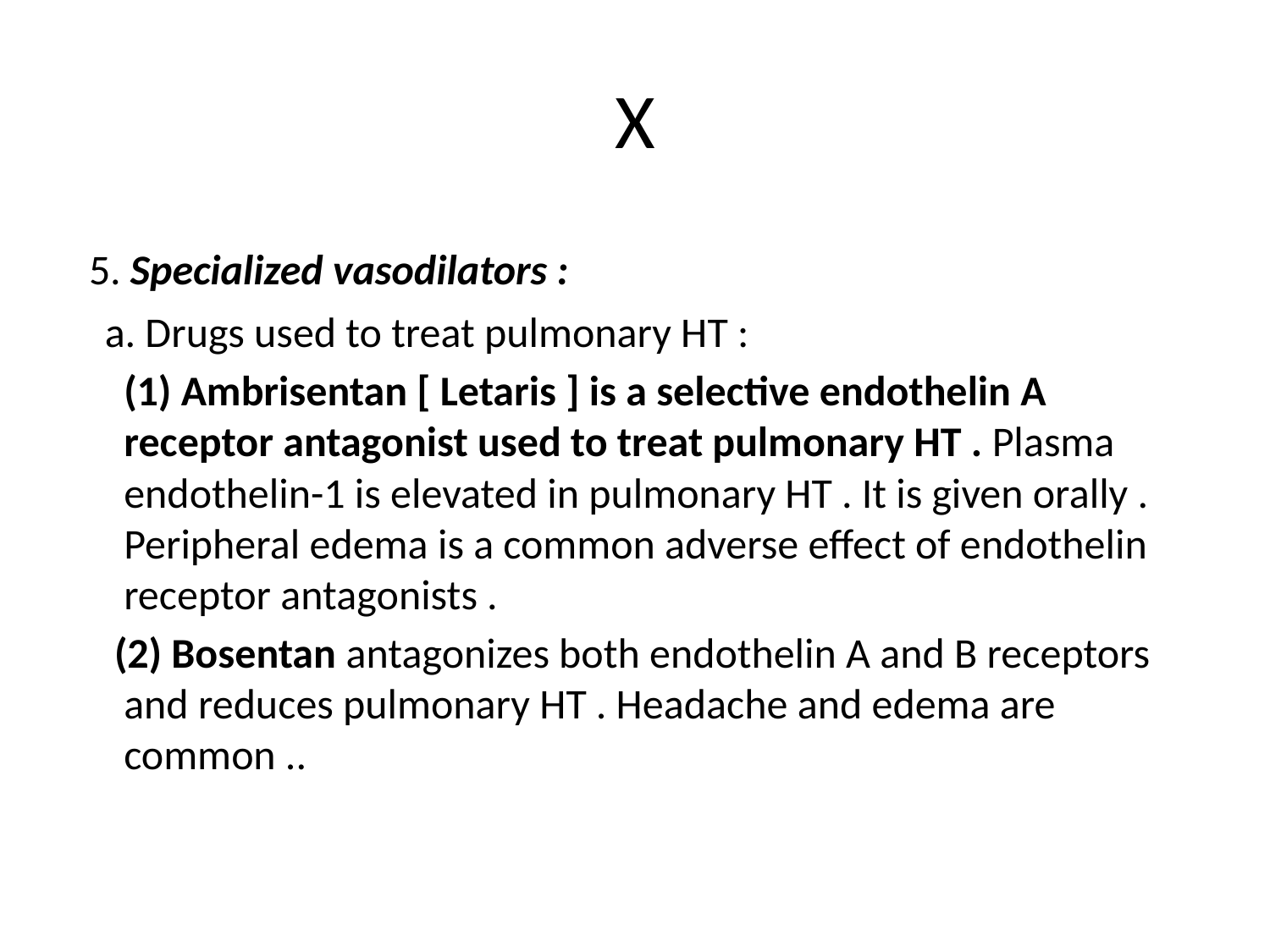

# X
 5. Specialized vasodilators :
   a. Drugs used to treat pulmonary HT :
     (1) Ambrisentan [ Letaris ] is a selective endothelin A receptor antagonist used to treat pulmonary HT . Plasma endothelin-1 is elevated in pulmonary HT . It is given orally . Peripheral edema is a common adverse effect of endothelin receptor antagonists .
    (2) Bosentan antagonizes both endothelin A and B receptors and reduces pulmonary HT . Headache and edema are common ..